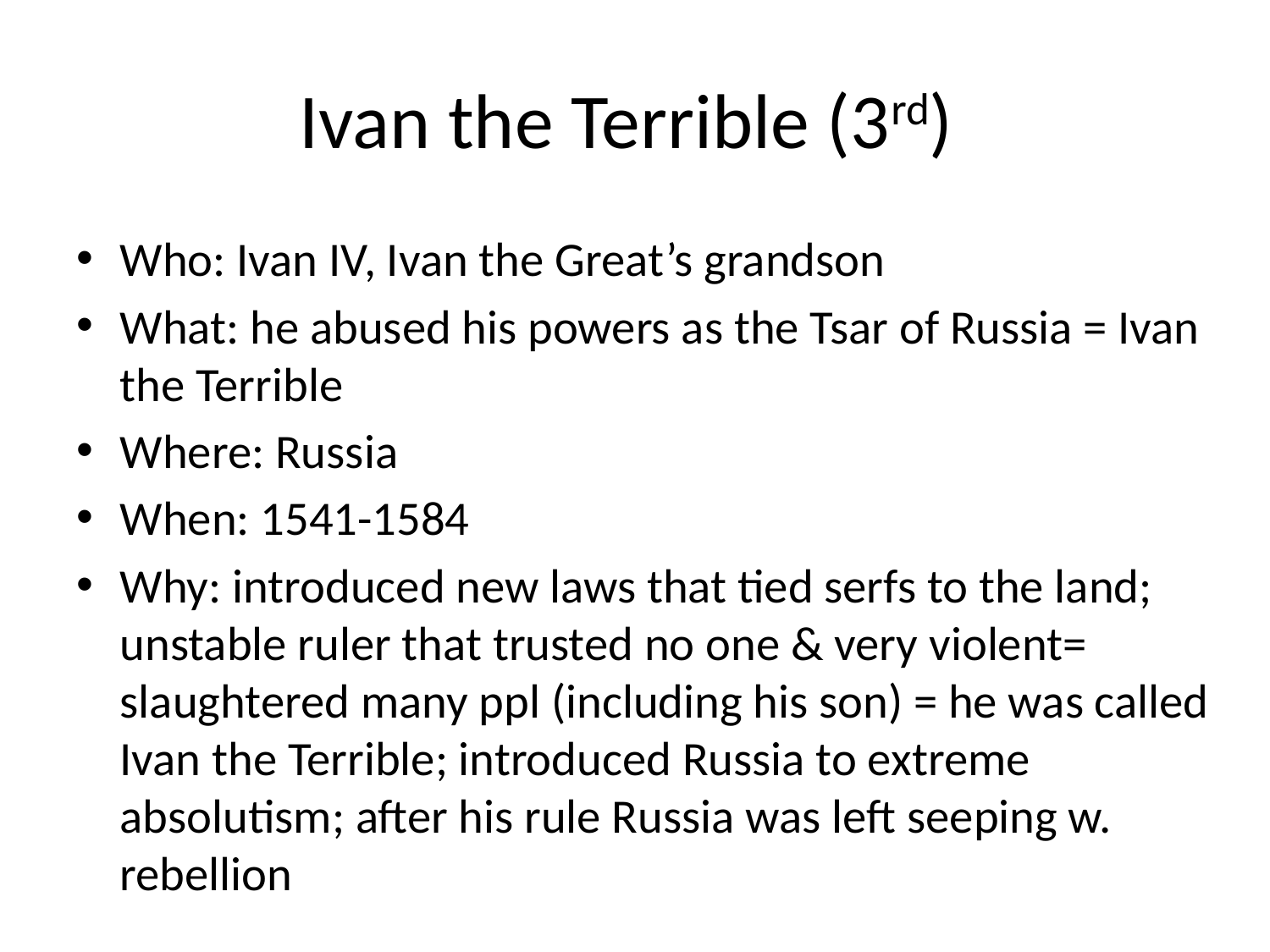

# Ivan the Terrible (3rd)
Who: Ivan IV, Ivan the Great’s grandson
What: he abused his powers as the Tsar of Russia = Ivan the Terrible
Where: Russia
When: 1541-1584
Why: introduced new laws that tied serfs to the land; unstable ruler that trusted no one & very violent= slaughtered many ppl (including his son) = he was called Ivan the Terrible; introduced Russia to extreme absolutism; after his rule Russia was left seeping w. rebellion